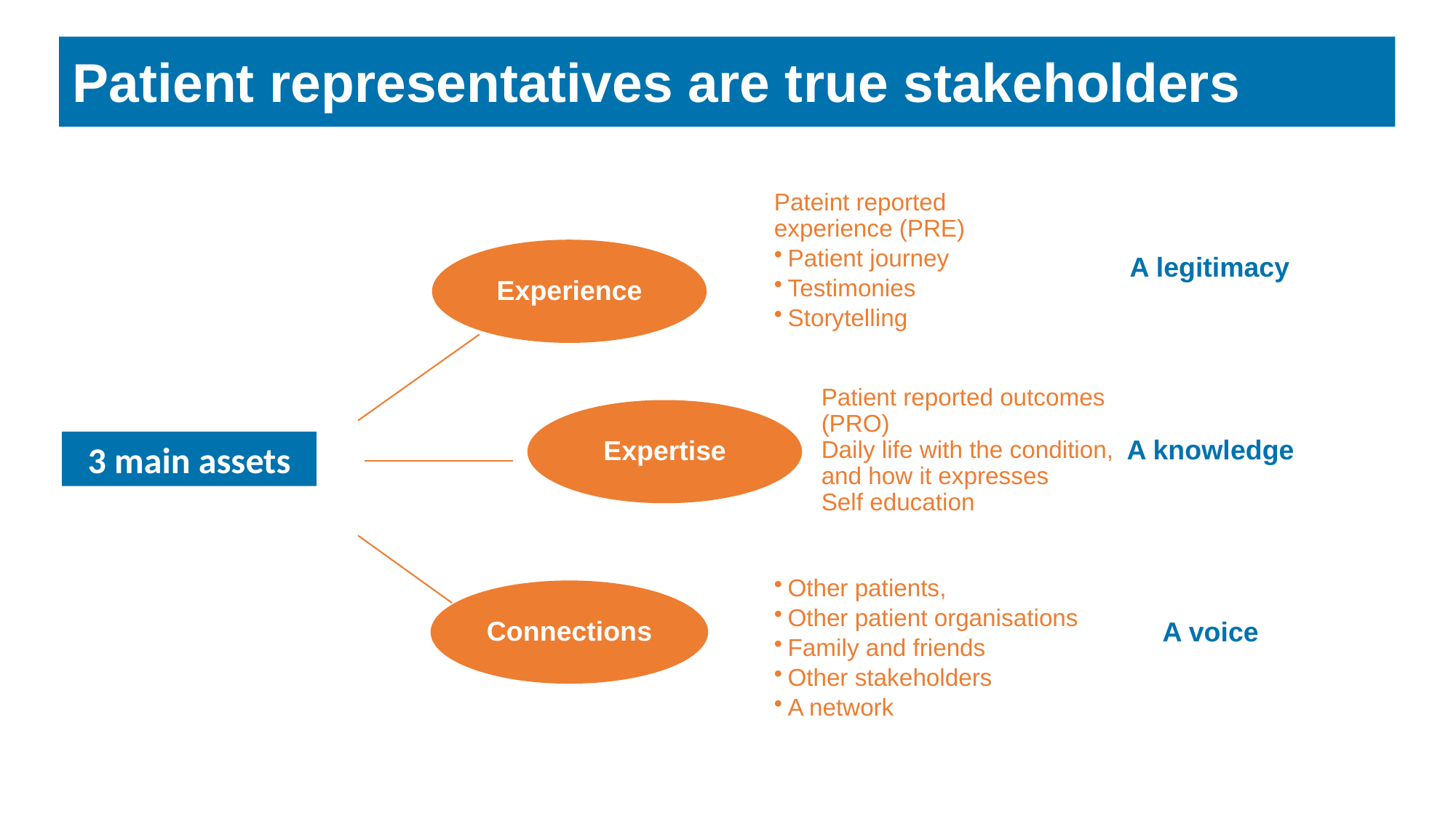

Patient representatives are true stakeholders
Pateint reported experience (PRE)
Patient journey
Testimonies
Storytelling
Experience
A legitimacy

Patient reported outcomes (PRO)
Daily life with the condition, and how it expresses
Self education
Expertise
A knowledge
3 main assets

Other patients,
Other patient organisations
Family and friends
Other stakeholders
A network

Connections
A voice